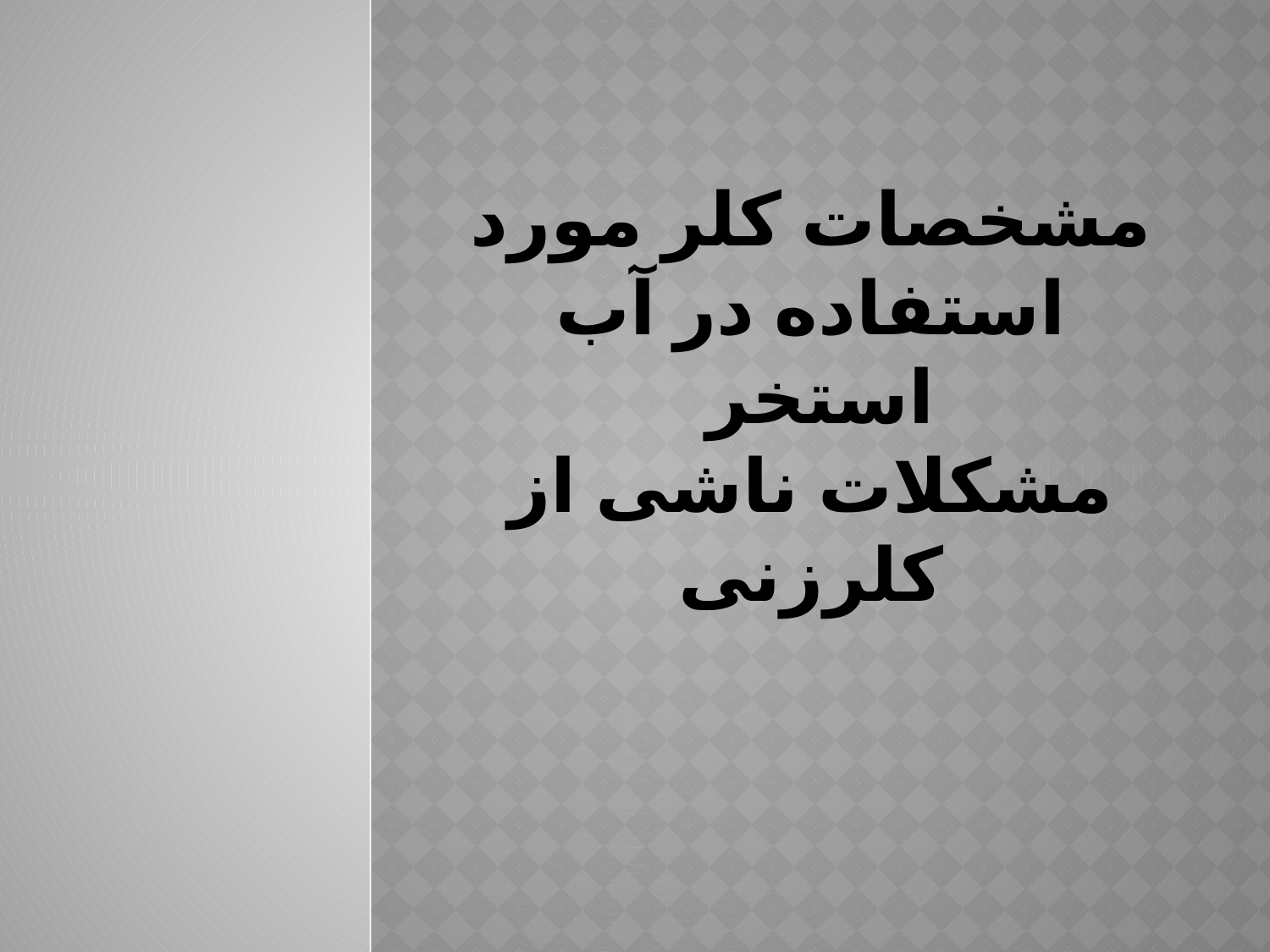

# مشخصات کلر مورد استفاده در آب استخر مشکلات ناشی از کلرزنی